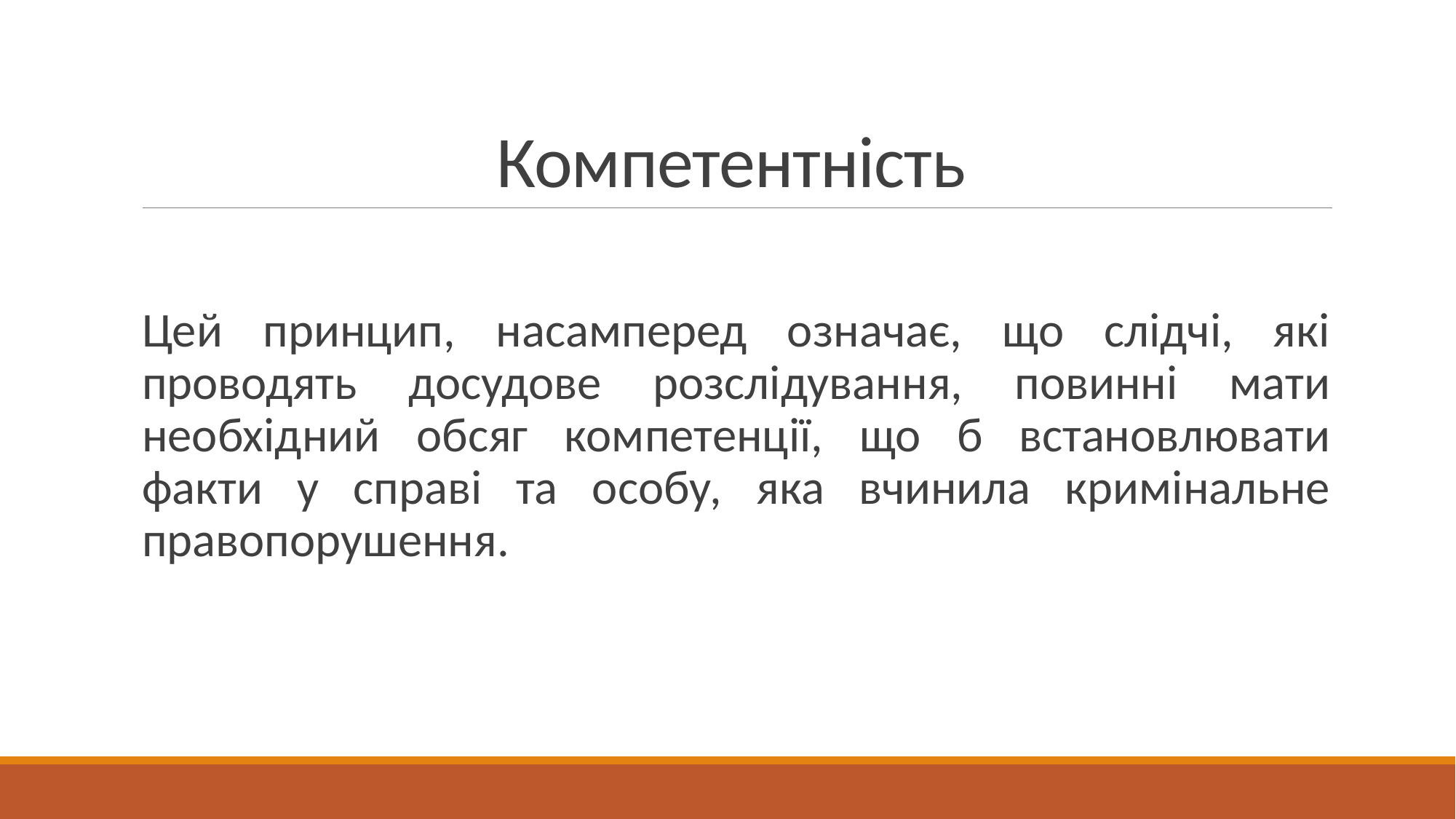

# Компетентність

Цей принцип, насамперед означає, що слідчі, які проводять досудове розслідування, повинні мати необхідний обсяг компетенції, що б встановлювати факти у справі та особу, яка вчинила кримінальне правопорушення.